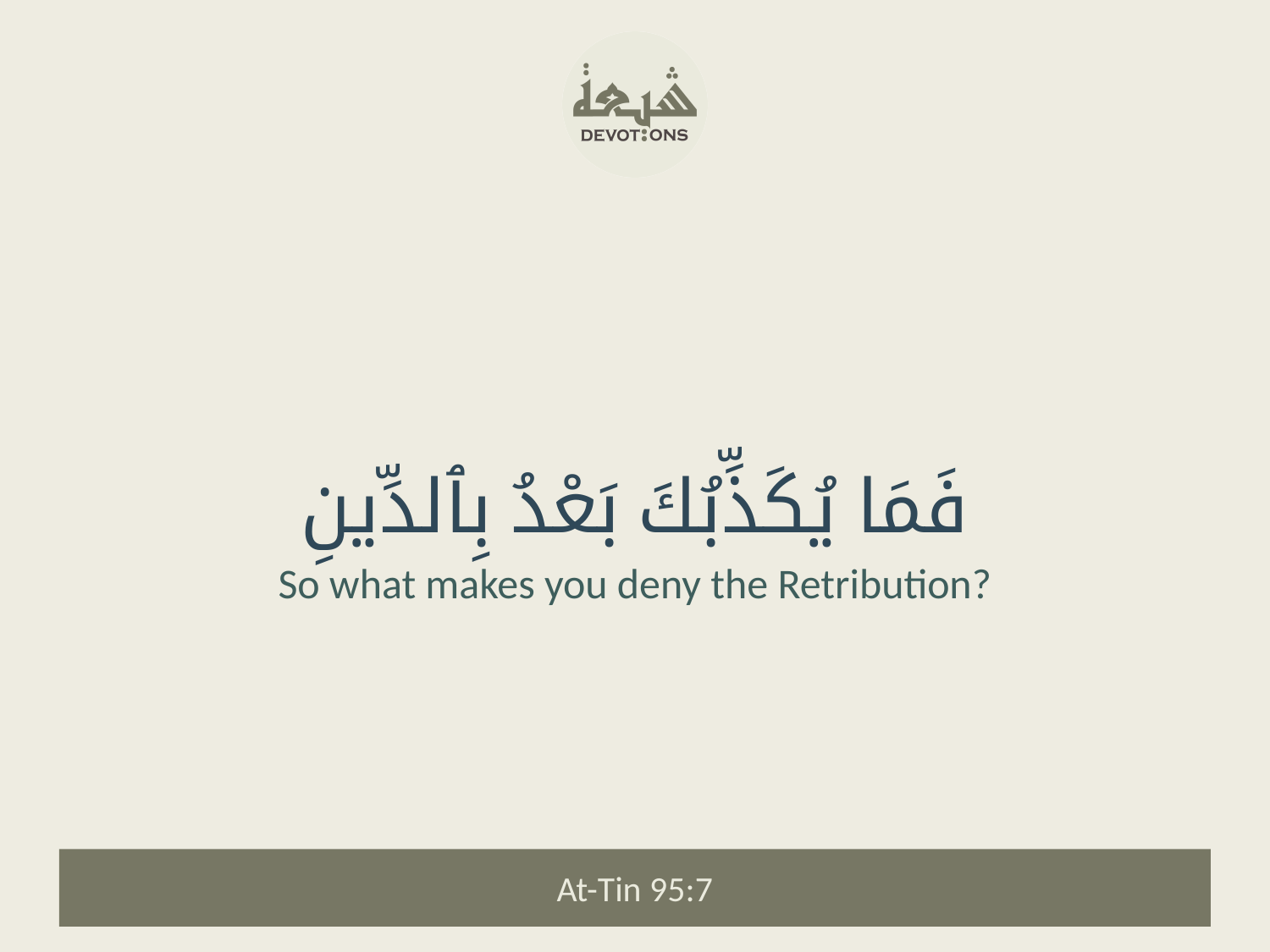

فَمَا يُكَذِّبُكَ بَعْدُ بِٱلدِّينِ
So what makes you deny the Retribution?
At-Tin 95:7